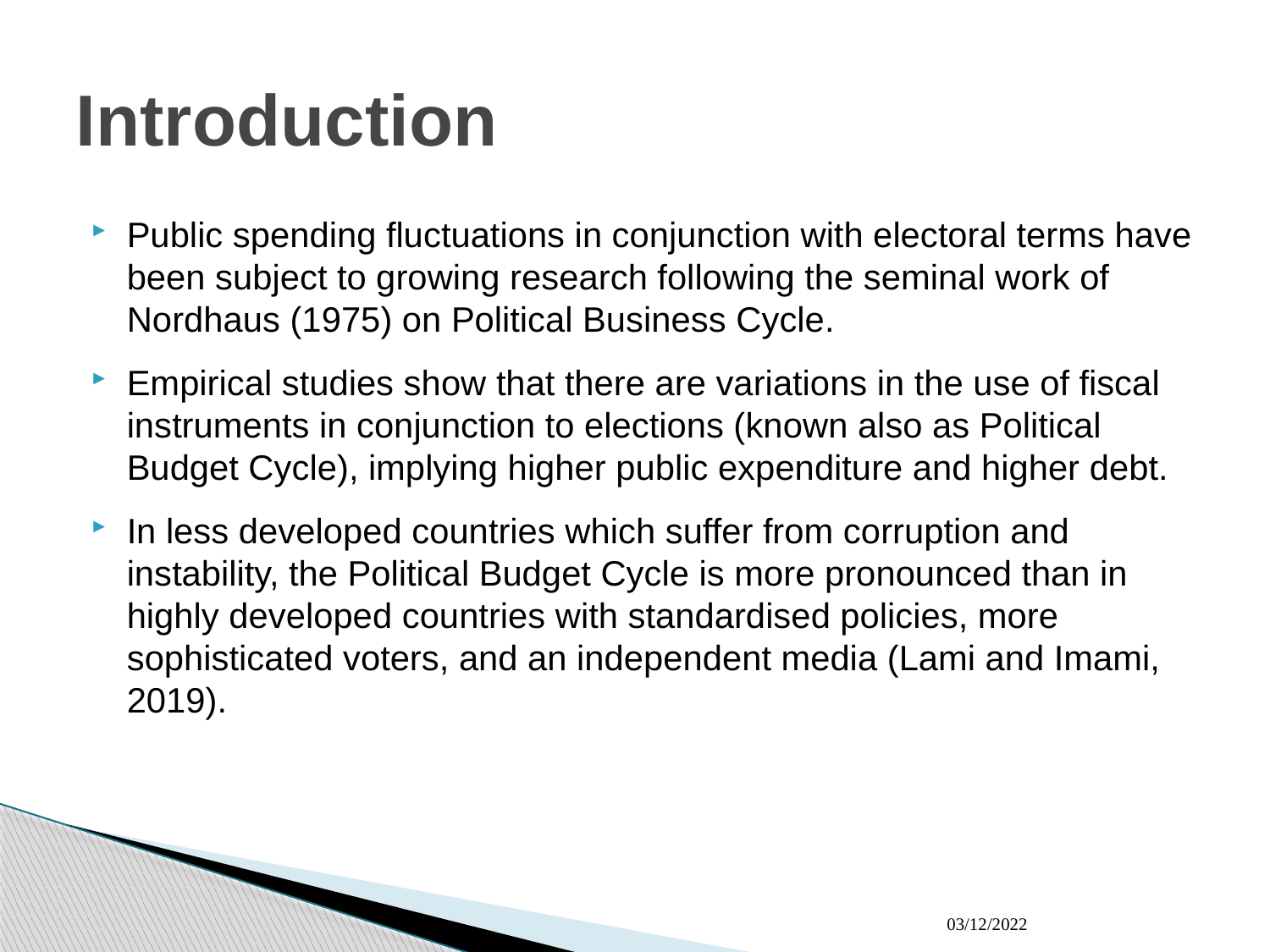

# Introduction
Public spending fluctuations in conjunction with electoral terms have been subject to growing research following the seminal work of Nordhaus (1975) on Political Business Cycle.
Empirical studies show that there are variations in the use of fiscal instruments in conjunction to elections (known also as Political Budget Cycle), implying higher public expenditure and higher debt.
In less developed countries which suffer from corruption and instability, the Political Budget Cycle is more pronounced than in highly developed countries with standardised policies, more sophisticated voters, and an independent media (Lami and Imami, 2019).

03/12/2022
2